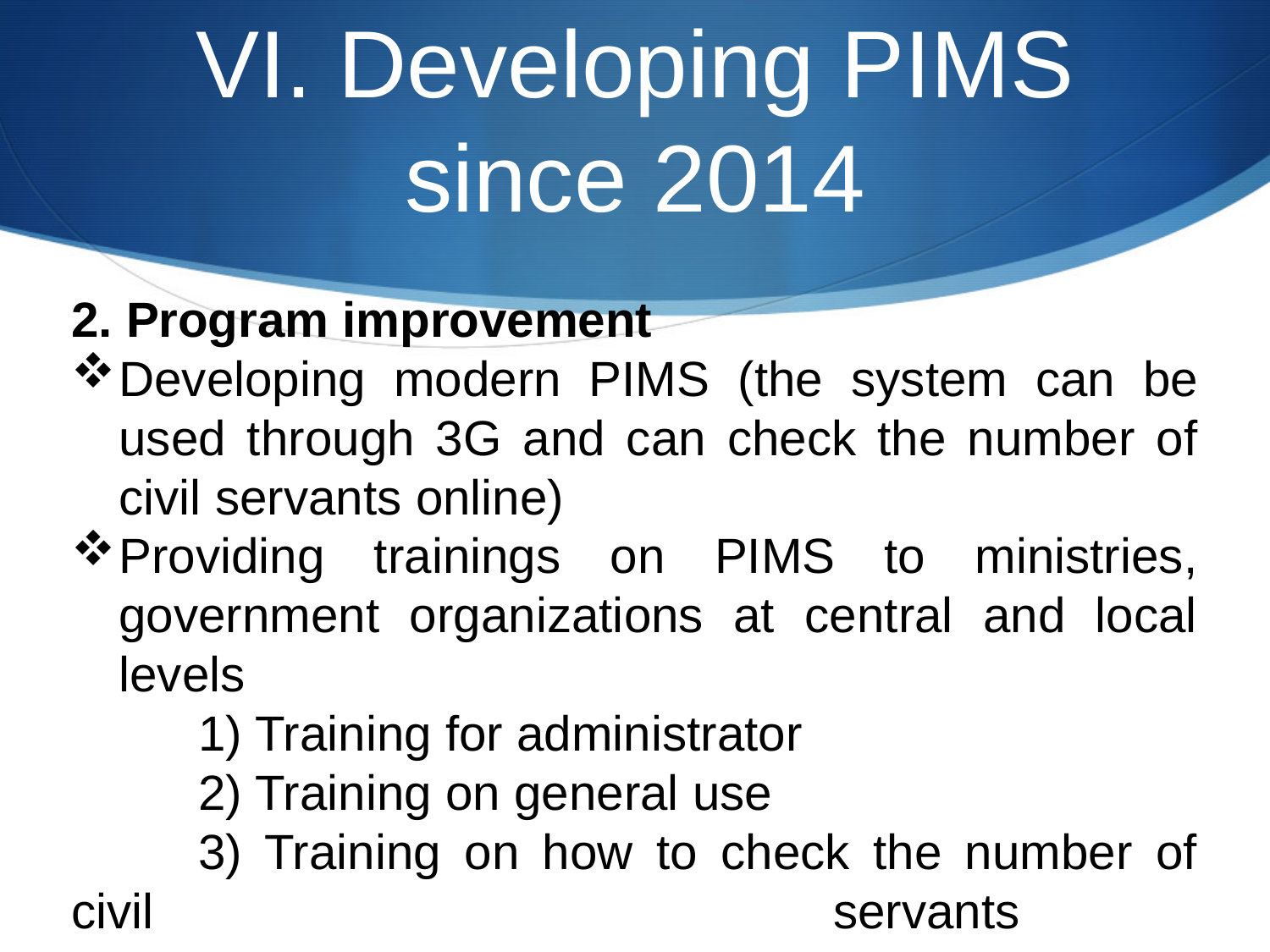

# VI. Developing PIMS since 2014
2. Program improvement
Developing modern PIMS (the system can be used through 3G and can check the number of civil servants online)
Providing trainings on PIMS to ministries, government organizations at central and local levels
	1) Training for administrator
	2) Training on general use
	3) Training on how to check the number of civil 				       		servants